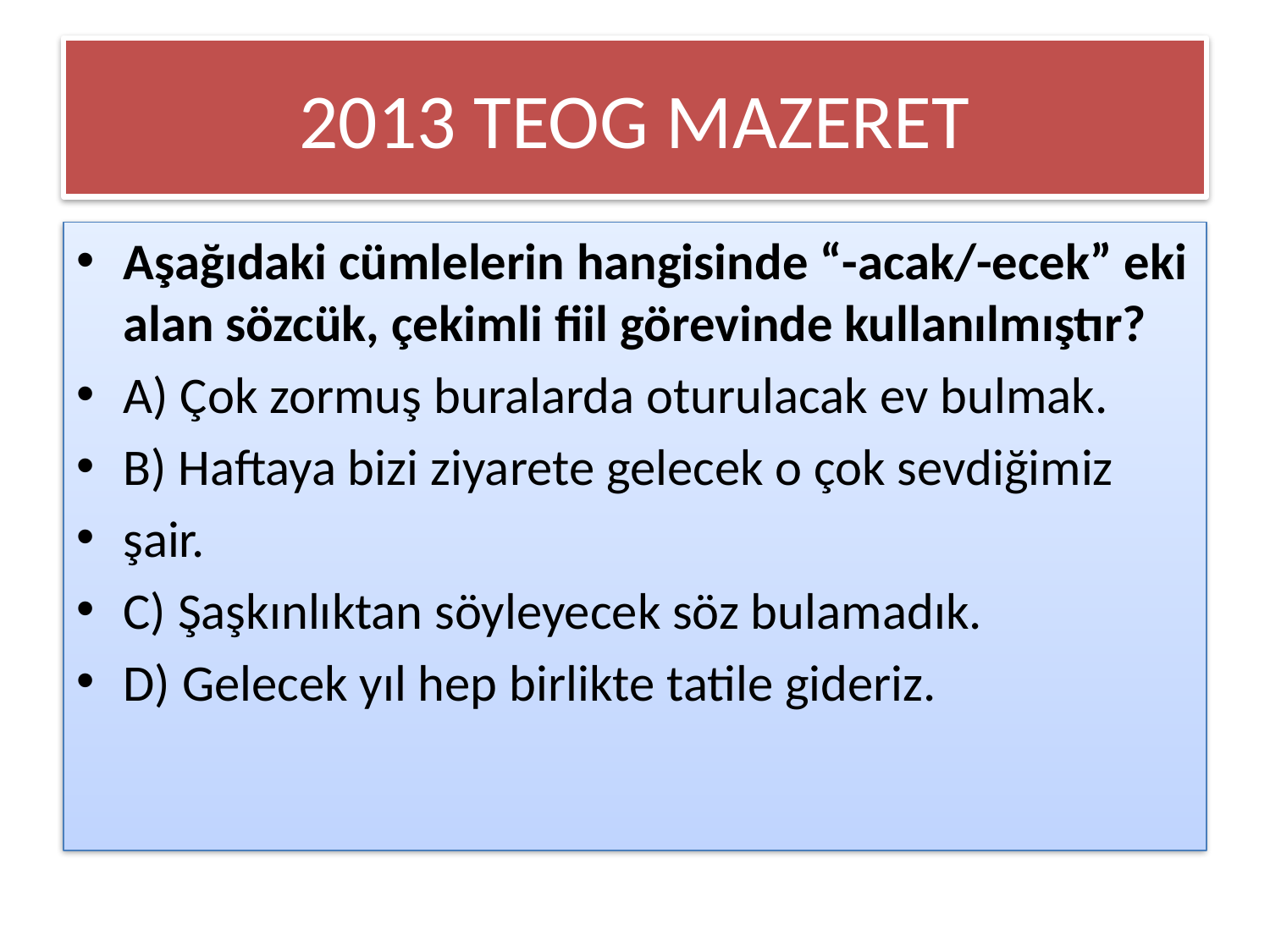

# 2013 TEOG MAZERET
Aşağıdaki cümlelerin hangisinde “-acak/-ecek” eki alan sözcük, çekimli fiil görevinde kullanılmıştır?
A) Çok zormuş buralarda oturulacak ev bulmak.
B) Haftaya bizi ziyarete gelecek o çok sevdiğimiz
şair.
C) Şaşkınlıktan söyleyecek söz bulamadık.
D) Gelecek yıl hep birlikte tatile gideriz.